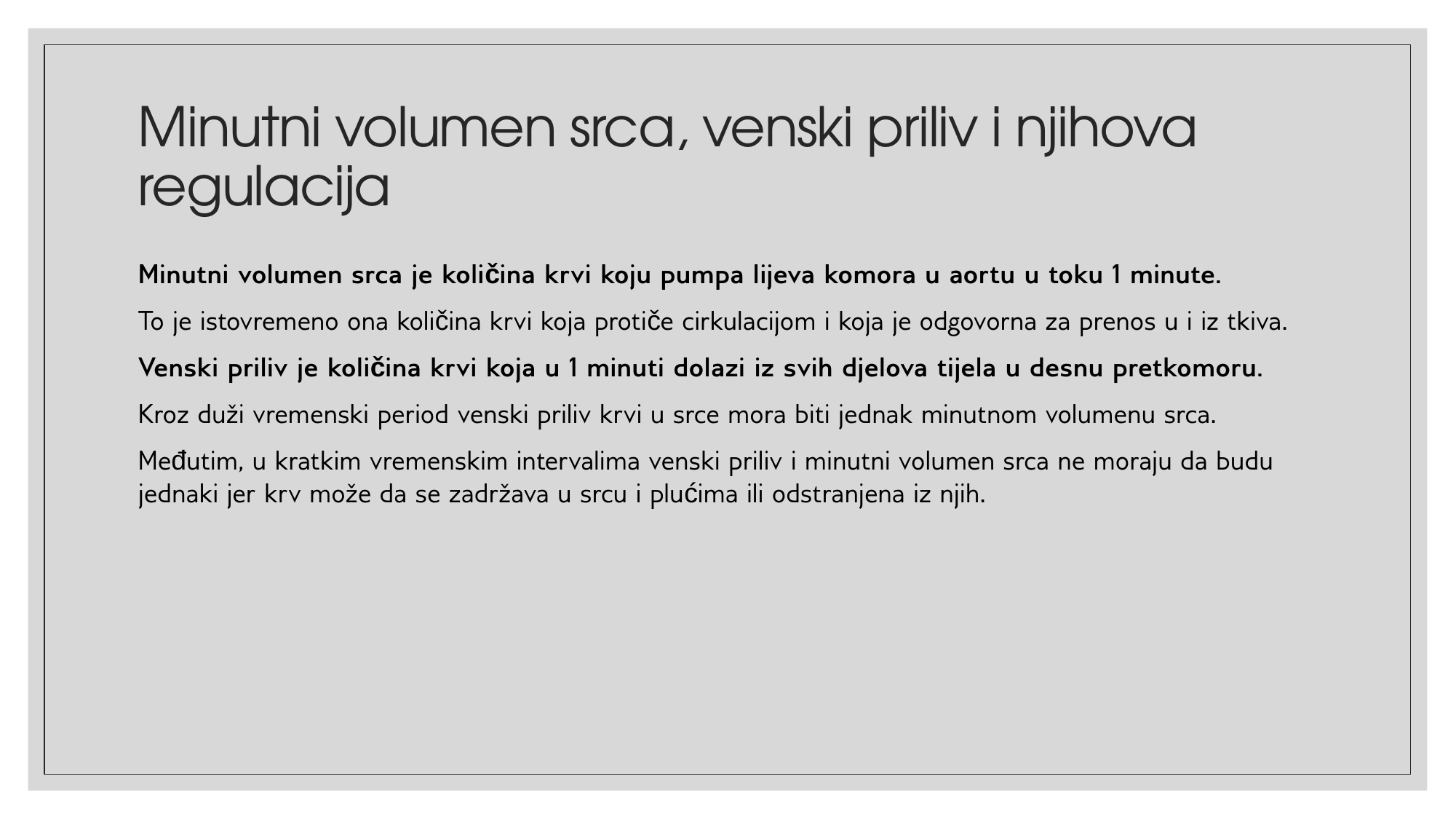

# Minutni volumen srca, venski priliv i njihova regulacija
Minutni volumen srca je količina krvi koju pumpa lijeva komora u aortu u toku 1 minute.
To je istovremeno ona količina krvi koja protiče cirkulacijom i koja je odgovorna za prenos u i iz tkiva.
Venski priliv je količina krvi koja u 1 minuti dolazi iz svih djelova tijela u desnu pretkomoru.
Kroz duži vremenski period venski priliv krvi u srce mora biti jednak minutnom volumenu srca.
Međutim, u kratkim vremenskim intervalima venski priliv i minutni volumen srca ne moraju da budu jednaki jer krv može da se zadržava u srcu i plućima ili odstranjena iz njih.